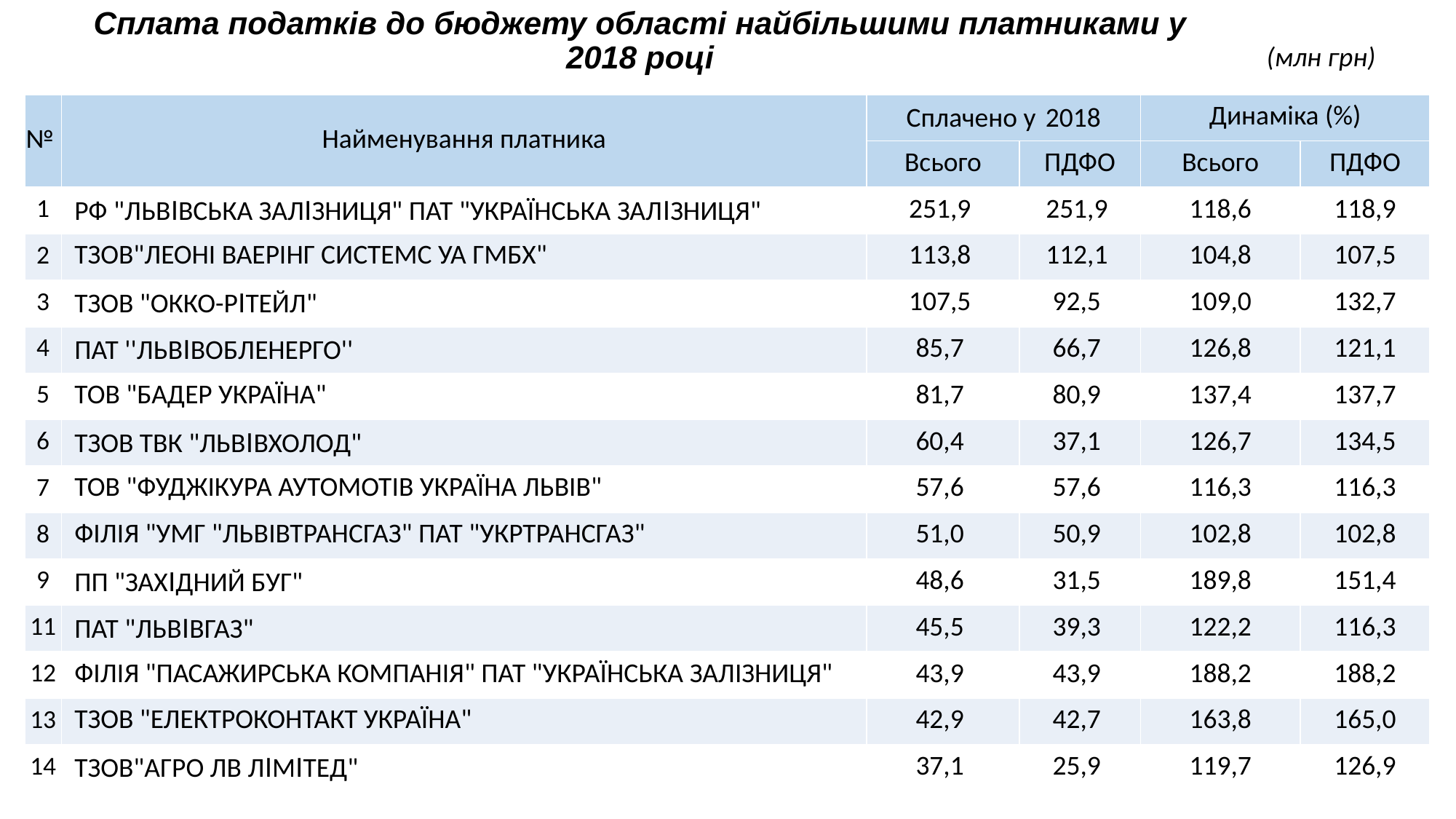

# Сплата податків до бюджету області найбільшими платниками у 2018 році
(млн грн)
| № | Найменування платника | Сплачено у 2018 |  | Динаміка (%) |  |
| --- | --- | --- | --- | --- | --- |
|  |  | Всього | ПДФО | Всього | ПДФО |
| 1 | РФ "ЛЬВIВСЬКА ЗАЛIЗНИЦЯ" ПАТ "УКРАЇНСЬКА ЗАЛIЗНИЦЯ" | 251,9 | 251,9 | 118,6 | 118,9 |
| 2 | ТЗОВ"ЛЕОНI ВАЕРIНГ СИСТЕМС УА ГМБХ" | 113,8 | 112,1 | 104,8 | 107,5 |
| 3 | ТЗОВ "ОККО-РIТЕЙЛ" | 107,5 | 92,5 | 109,0 | 132,7 |
| 4 | ПАТ ''ЛЬВIВОБЛЕНЕРГО'' | 85,7 | 66,7 | 126,8 | 121,1 |
| 5 | ТОВ "БАДЕР УКРАЇНА" | 81,7 | 80,9 | 137,4 | 137,7 |
| 6 | ТЗОВ ТВК "ЛЬВIВХОЛОД" | 60,4 | 37,1 | 126,7 | 134,5 |
| 7 | ТОВ "ФУДЖIКУРА АУТОМОТIВ УКРАЇНА ЛЬВIВ" | 57,6 | 57,6 | 116,3 | 116,3 |
| 8 | ФІЛІЯ "УМГ "ЛЬВІВТРАНСГАЗ" ПАТ "УКРТРАНСГАЗ" | 51,0 | 50,9 | 102,8 | 102,8 |
| 9 | ПП "ЗАХIДНИЙ БУГ" | 48,6 | 31,5 | 189,8 | 151,4 |
| 11 | ПАТ "ЛЬВIВГАЗ" | 45,5 | 39,3 | 122,2 | 116,3 |
| 12 | ФIЛIЯ "ПАСАЖИРСЬКА КОМПАНIЯ" ПАТ "УКРАЇНСЬКА ЗАЛIЗНИЦЯ" | 43,9 | 43,9 | 188,2 | 188,2 |
| 13 | ТЗОВ "ЕЛЕКТРОКОНТАКТ УКРАЇНА" | 42,9 | 42,7 | 163,8 | 165,0 |
| 14 | ТЗОВ"АГРО ЛВ ЛIМIТЕД" | 37,1 | 25,9 | 119,7 | 126,9 |